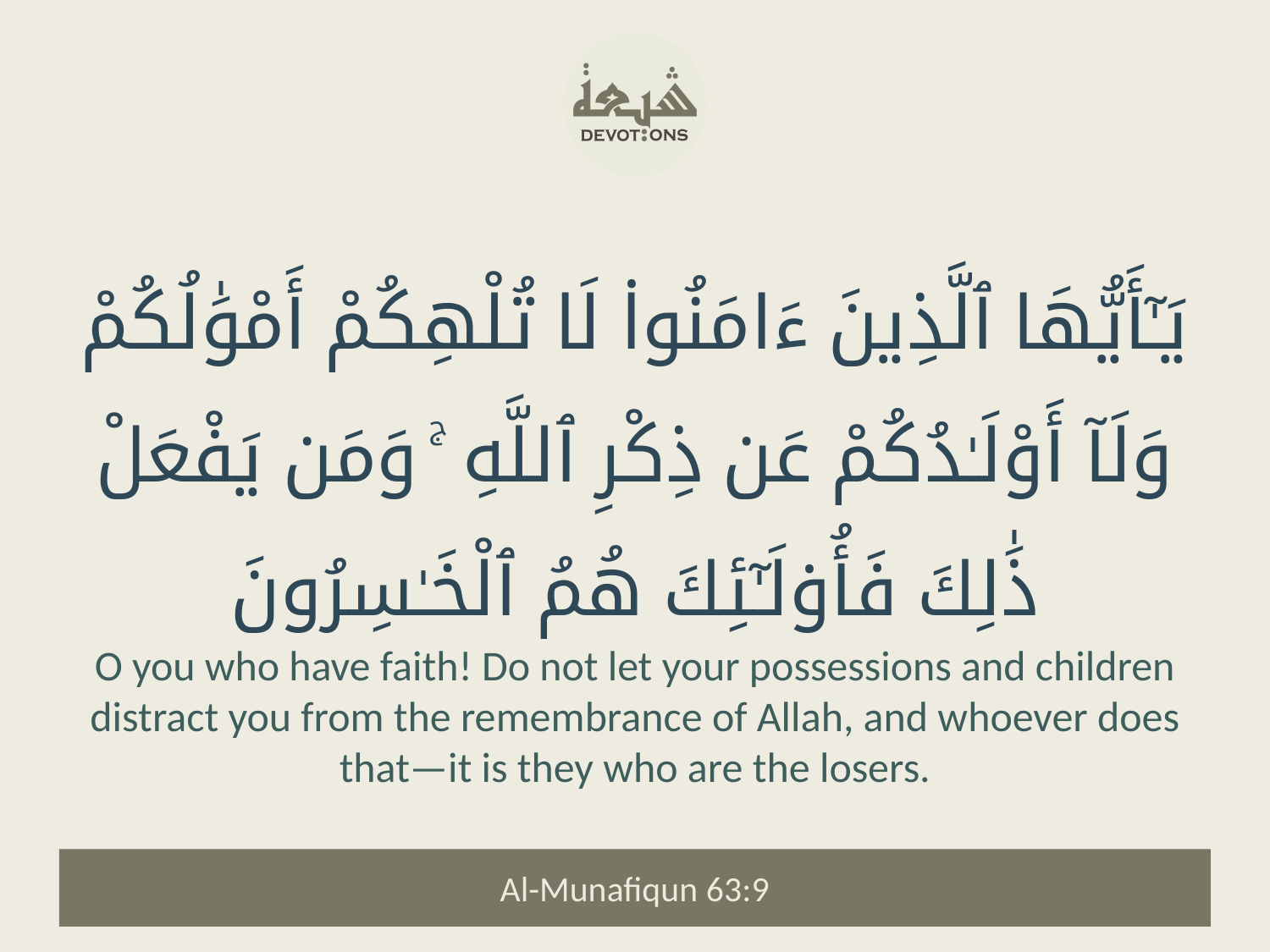

يَـٰٓأَيُّهَا ٱلَّذِينَ ءَامَنُوا۟ لَا تُلْهِكُمْ أَمْوَٰلُكُمْ وَلَآ أَوْلَـٰدُكُمْ عَن ذِكْرِ ٱللَّهِ ۚ وَمَن يَفْعَلْ ذَٰلِكَ فَأُو۟لَـٰٓئِكَ هُمُ ٱلْخَـٰسِرُونَ
O you who have faith! Do not let your possessions and children distract you from the remembrance of Allah, and whoever does that—it is they who are the losers.
Al-Munafiqun 63:9